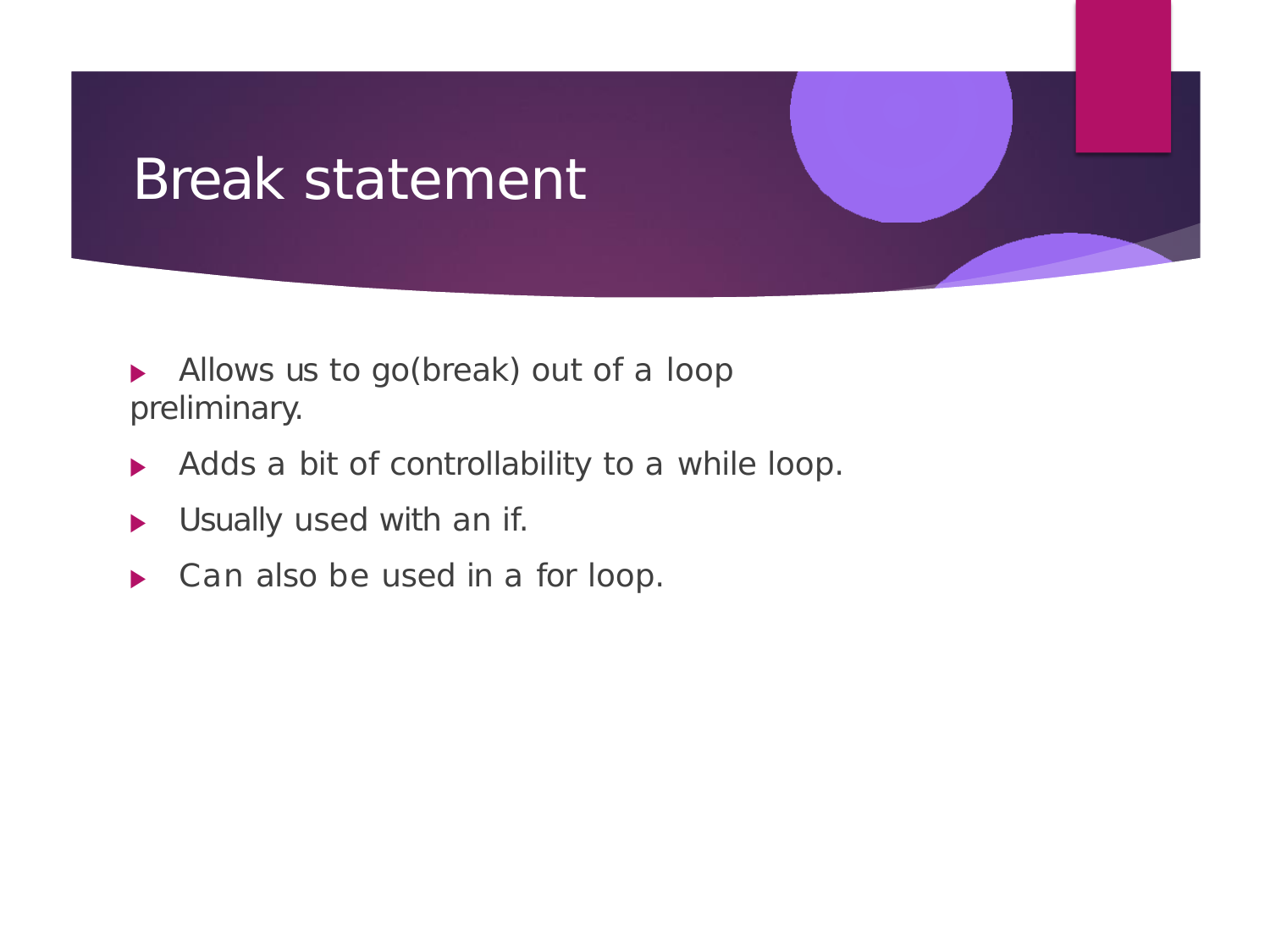

# Break statement
▶	Allows us to go(break) out of a loop preliminary.
▶	Adds a bit of controllability to a while loop.
▶	Usually used with an if.
▶	Can also be used in a for loop.